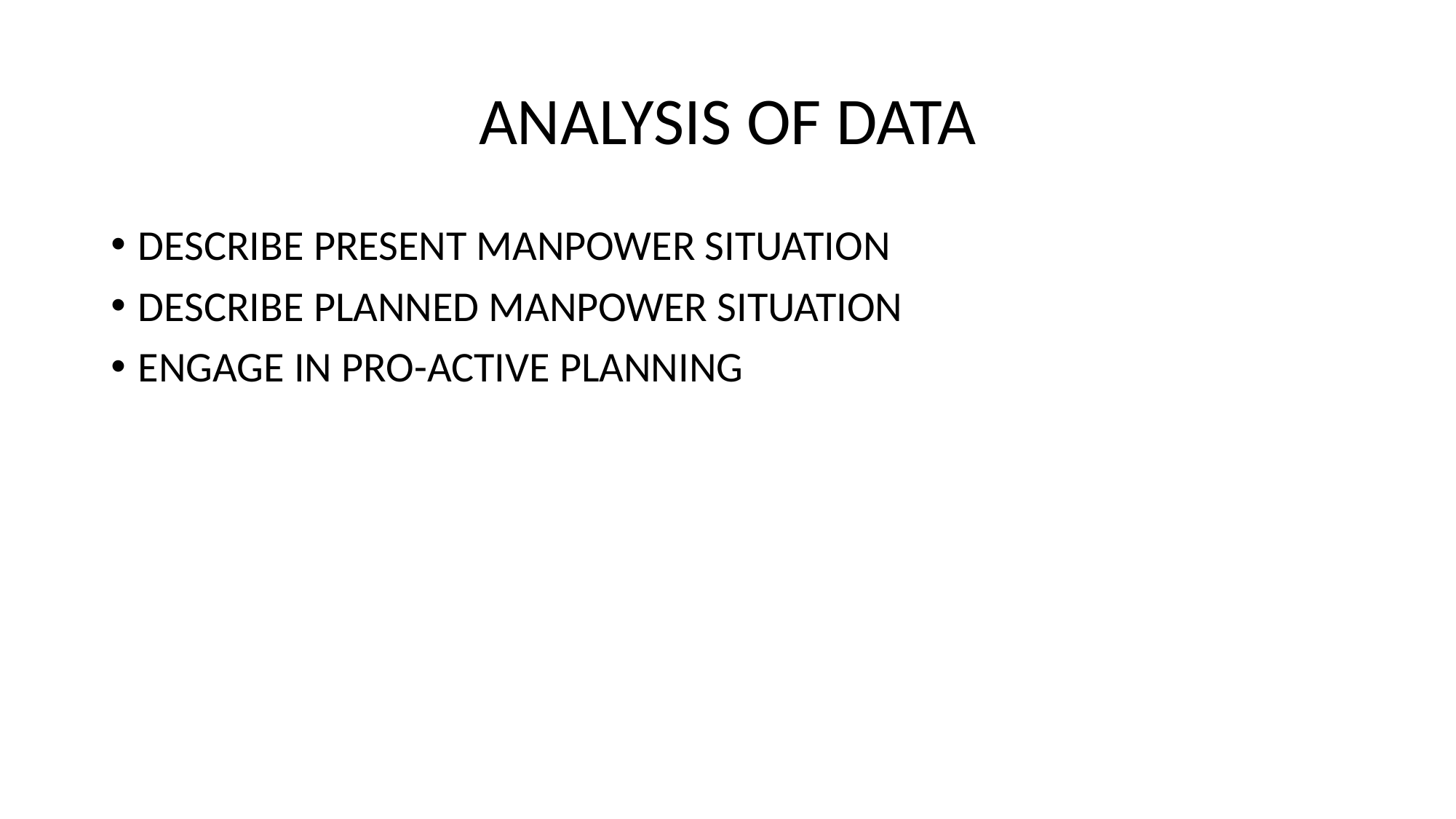

# ANALYSIS OF DATA
DESCRIBE PRESENT MANPOWER SITUATION
DESCRIBE PLANNED MANPOWER SITUATION
ENGAGE IN PRO-ACTIVE PLANNING